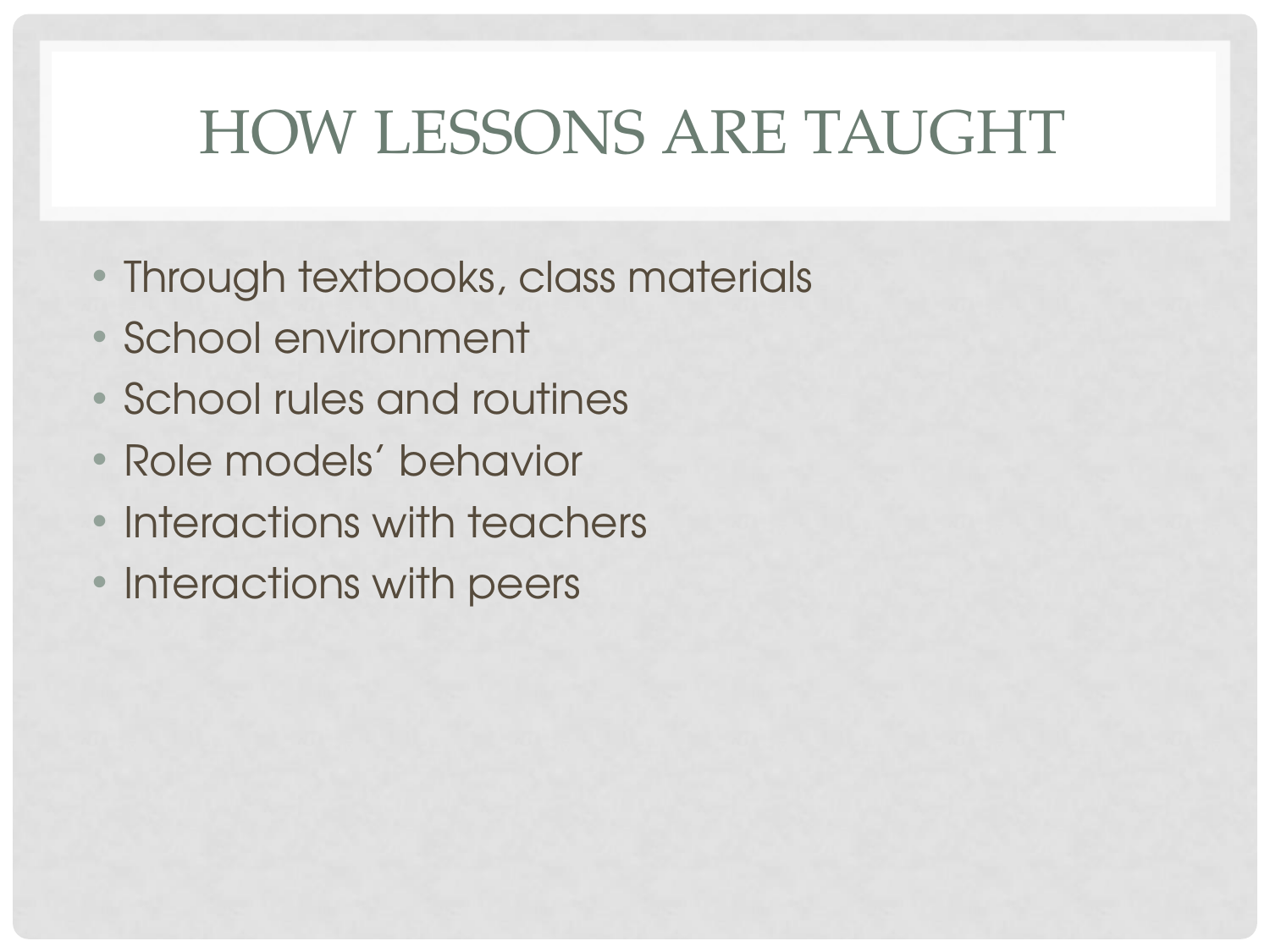

# HOW LESSONS ARE TAUGHT
Through textbooks, class materials
School environment
School rules and routines
Role models’ behavior
Interactions with teachers
Interactions with peers